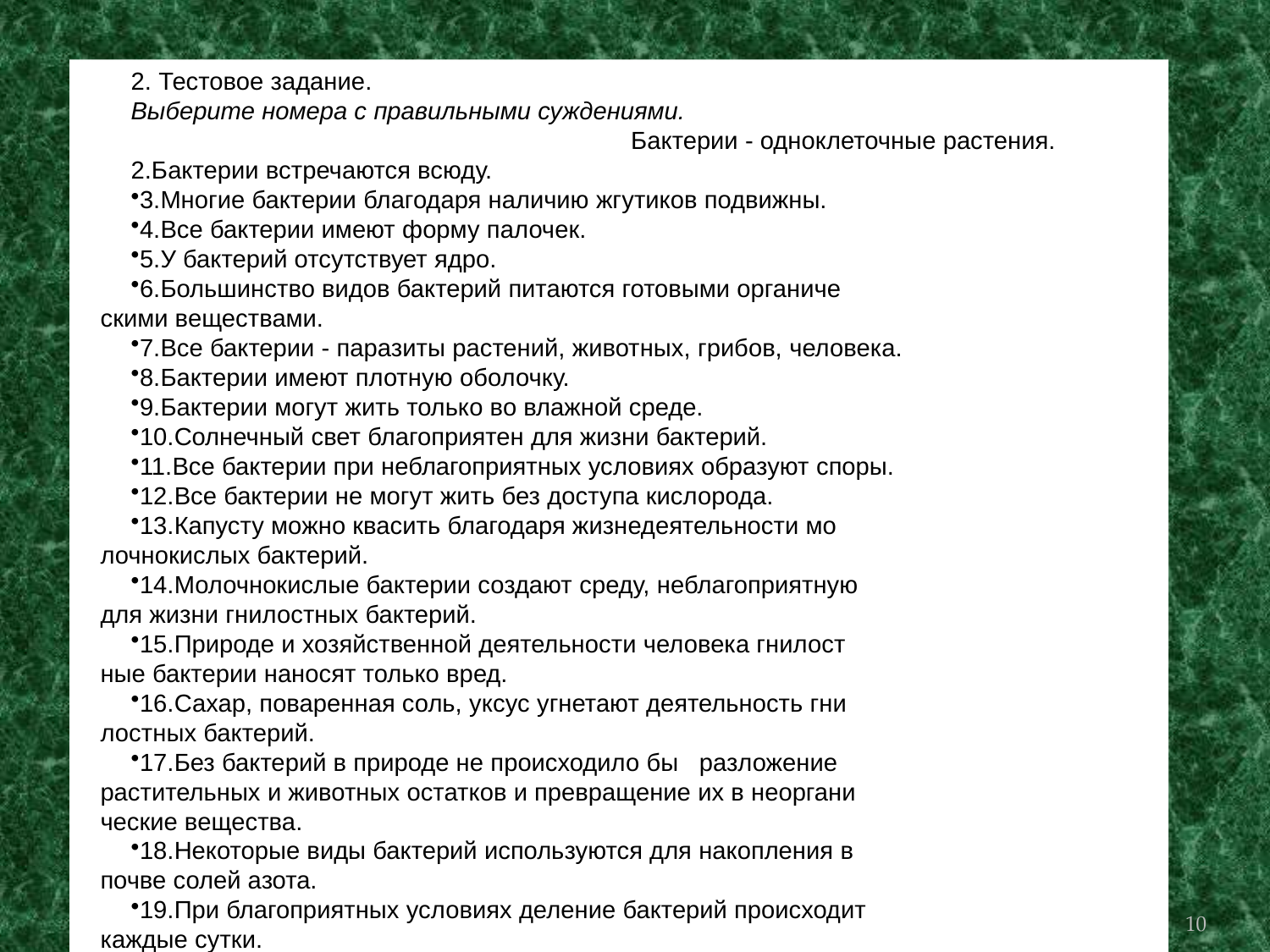

#
2. Тестовое задание.
Выберите номера с правильными суждениями.                      1.1.1……….1…                                                                                                 1Бактерии - одноклеточные растения.
2.Бактерии встречаются всюду.
3.Многие бактерии благодаря наличию жгутиков подвижны.
4.Все бактерии имеют форму палочек.
5.У бактерий отсутствует ядро.
6.Большинство видов бактерий питаются готовыми органиче­
скими веществами.
7.Все бактерии - паразиты растений, животных, грибов, человека.
8.Бактерии имеют плотную оболочку.
9.Бактерии могут жить только во влажной среде.
10.Солнечный свет благоприятен для жизни бактерий.
11.Все бактерии при неблагоприятных условиях образуют споры.
12.Все бактерии не могут жить без доступа кислорода.
13.Капусту можно квасить благодаря жизнедеятельности мо­
лочнокислых бактерий.
14.Молочнокислые бактерии создают среду, неблагоприятную
для жизни гнилостных бактерий.
15.Природе и хозяйственной деятельности человека гнилост­
ные бактерии наносят только вред.
16.Сахар, поваренная соль, уксус угнетают деятельность гни­
лостных бактерий.
17.Без бактерий в природе не происходило бы   разложение
растительных и животных остатков и превращение их в неоргани­
ческие вещества.
18.Некоторые виды бактерий используются для накопления в
почве солей азота.
19.При благоприятных условиях деление бактерий происходит
каждые сутки.
20.Туберкулез у человека и животных — бактериальное заболевание.
21Бактерии - первые живые организмы, появившиеся на Земле.
22.Гнойничковые заболевания кожи вызываются бактериями

10